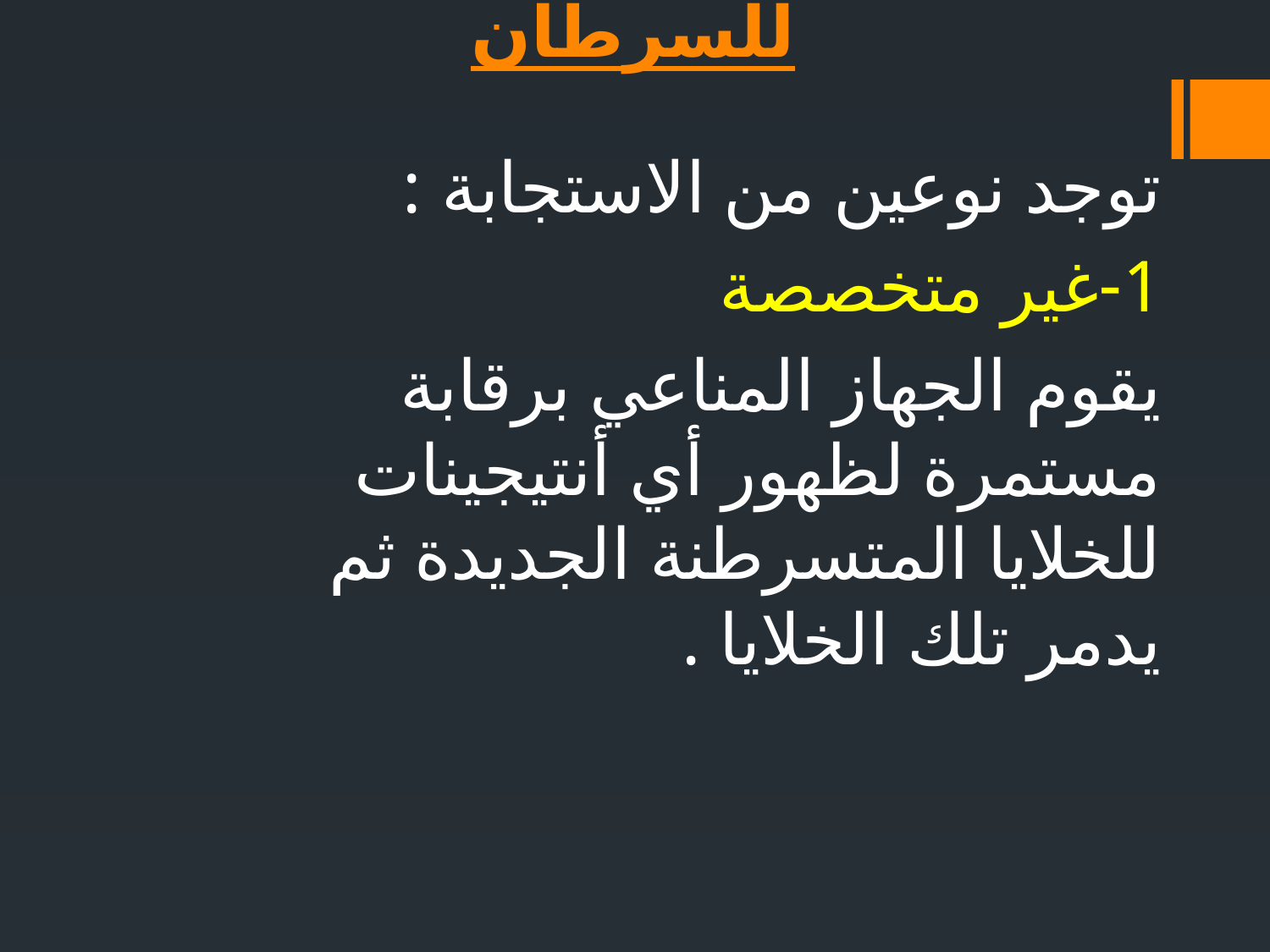

# إستجابة الجهاز المناعي للسرطان
توجد نوعين من الاستجابة :
1-غير متخصصة
يقوم الجهاز المناعي برقابة مستمرة لظهور أي أنتيجينات للخلايا المتسرطنة الجديدة ثم يدمر تلك الخلايا .